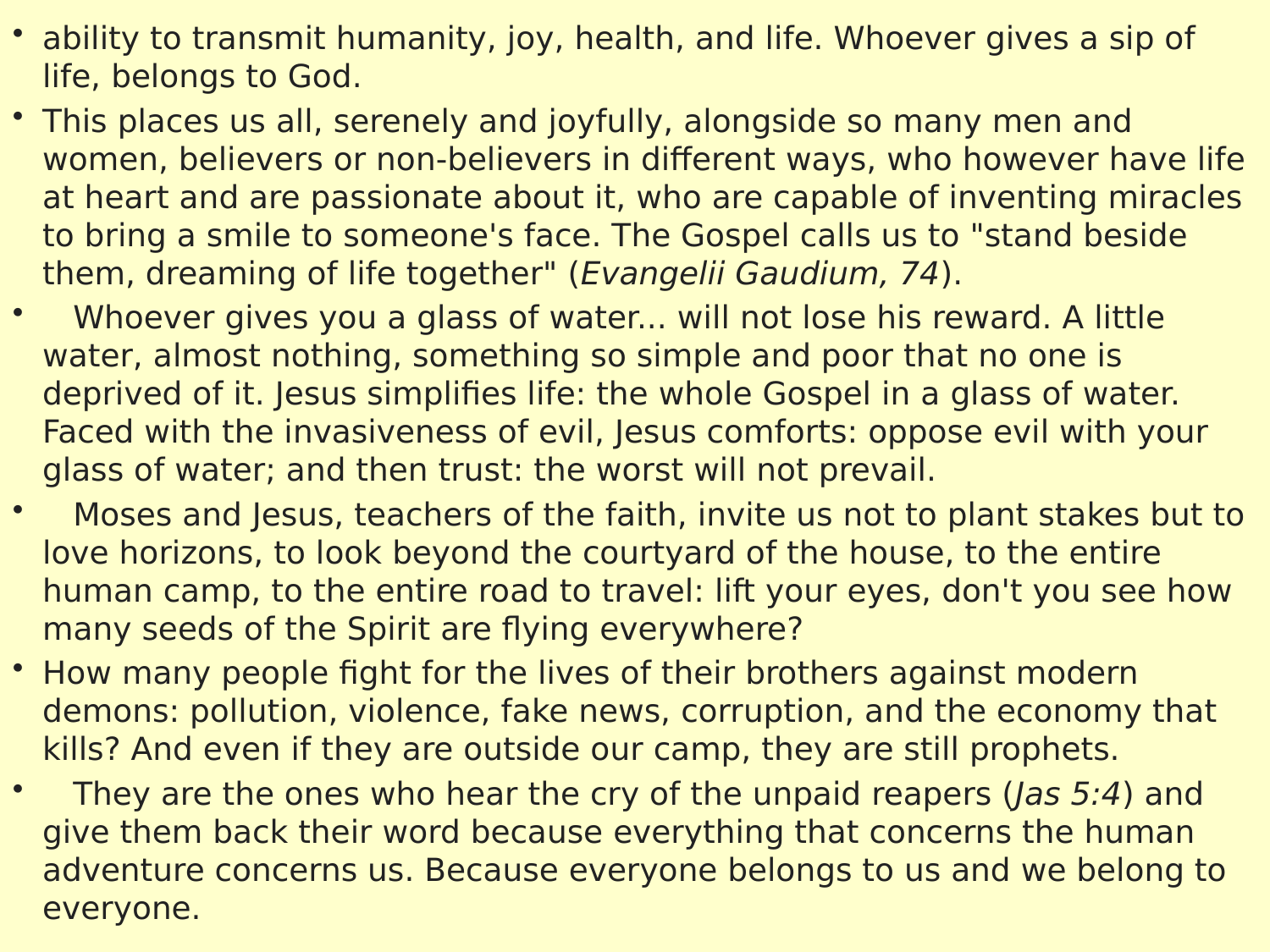

ability to transmit humanity, joy, health, and life. Whoever gives a sip of life, belongs to God.
This places us all, serenely and joyfully, alongside so many men and women, believers or non-believers in different ways, who however have life at heart and are passionate about it, who are capable of inventing miracles to bring a smile to someone's face. The Gospel calls us to "stand beside them, dreaming of life together" (Evangelii Gaudium, 74).
   Whoever gives you a glass of water... will not lose his reward. A little water, almost nothing, something so simple and poor that no one is deprived of it. Jesus simplifies life: the whole Gospel in a glass of water. Faced with the invasiveness of evil, Jesus comforts: oppose evil with your glass of water; and then trust: the worst will not prevail.
   Moses and Jesus, teachers of the faith, invite us not to plant stakes but to love horizons, to look beyond the courtyard of the house, to the entire human camp, to the entire road to travel: lift your eyes, don't you see how many seeds of the Spirit are flying everywhere?
How many people fight for the lives of their brothers against modern demons: pollution, violence, fake news, corruption, and the economy that kills? And even if they are outside our camp, they are still prophets.
   They are the ones who hear the cry of the unpaid reapers (Jas 5:4) and give them back their word because everything that concerns the human adventure concerns us. Because everyone belongs to us and we belong to everyone.